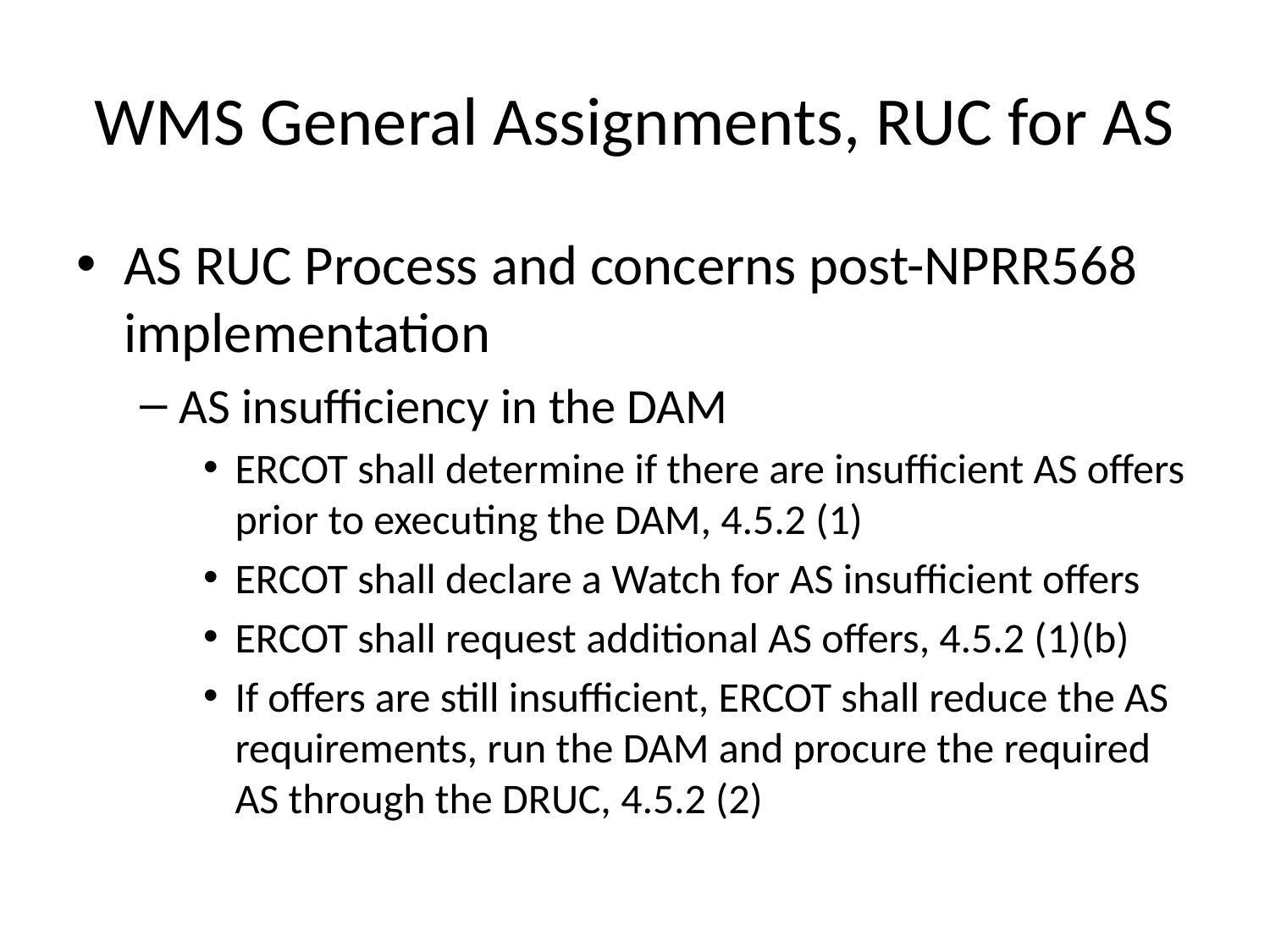

# WMS General Assignments, RUC for AS
AS RUC Process and concerns post-NPRR568 implementation
AS insufficiency in the DAM
ERCOT shall determine if there are insufficient AS offers prior to executing the DAM, 4.5.2 (1)
ERCOT shall declare a Watch for AS insufficient offers
ERCOT shall request additional AS offers, 4.5.2 (1)(b)
If offers are still insufficient, ERCOT shall reduce the AS requirements, run the DAM and procure the required AS through the DRUC, 4.5.2 (2)